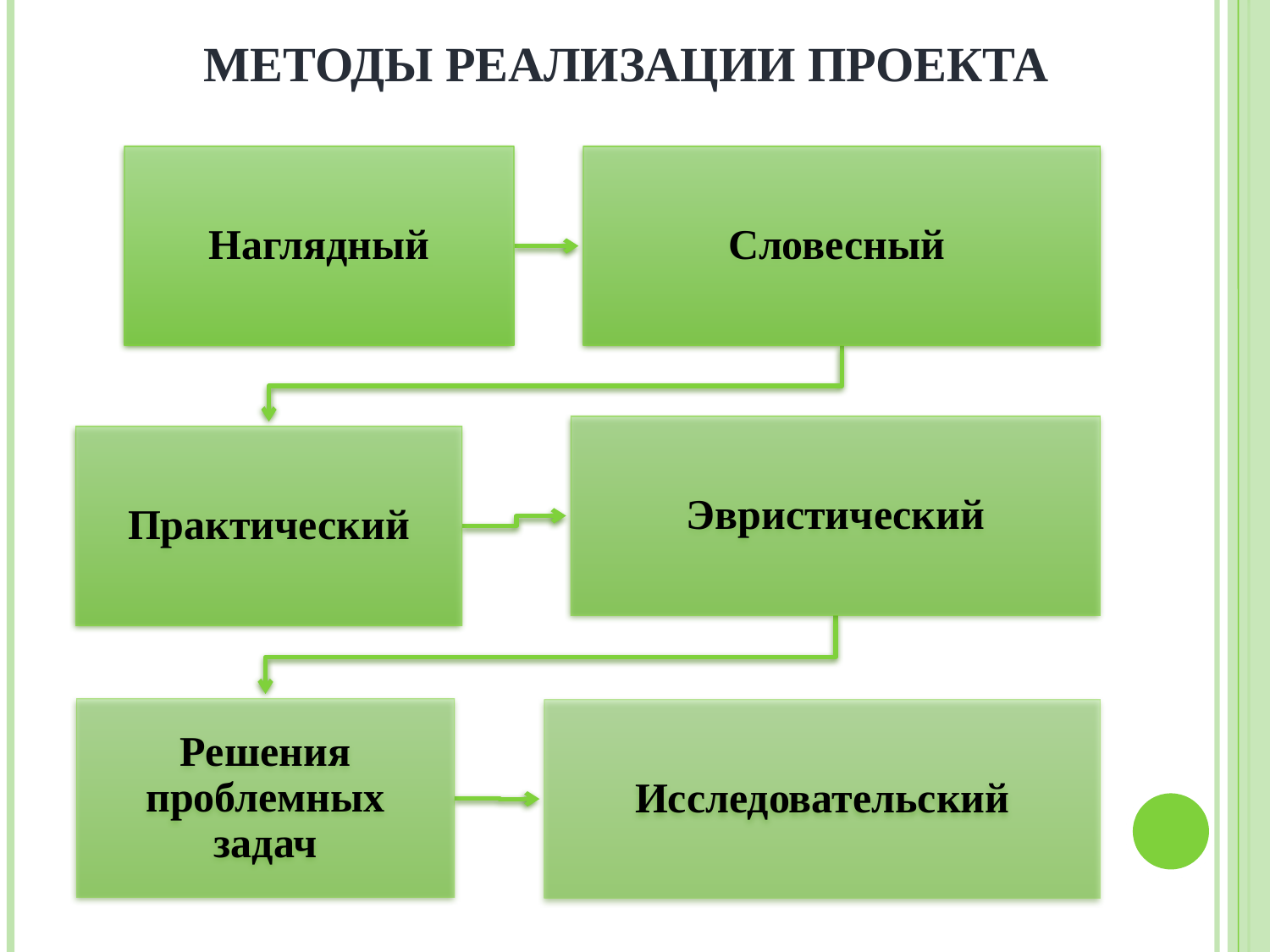

Методы реализации проекта
#

Наглядный

Словесный

Практический

Эвристический

Решения проблемных задач
Исследовательский